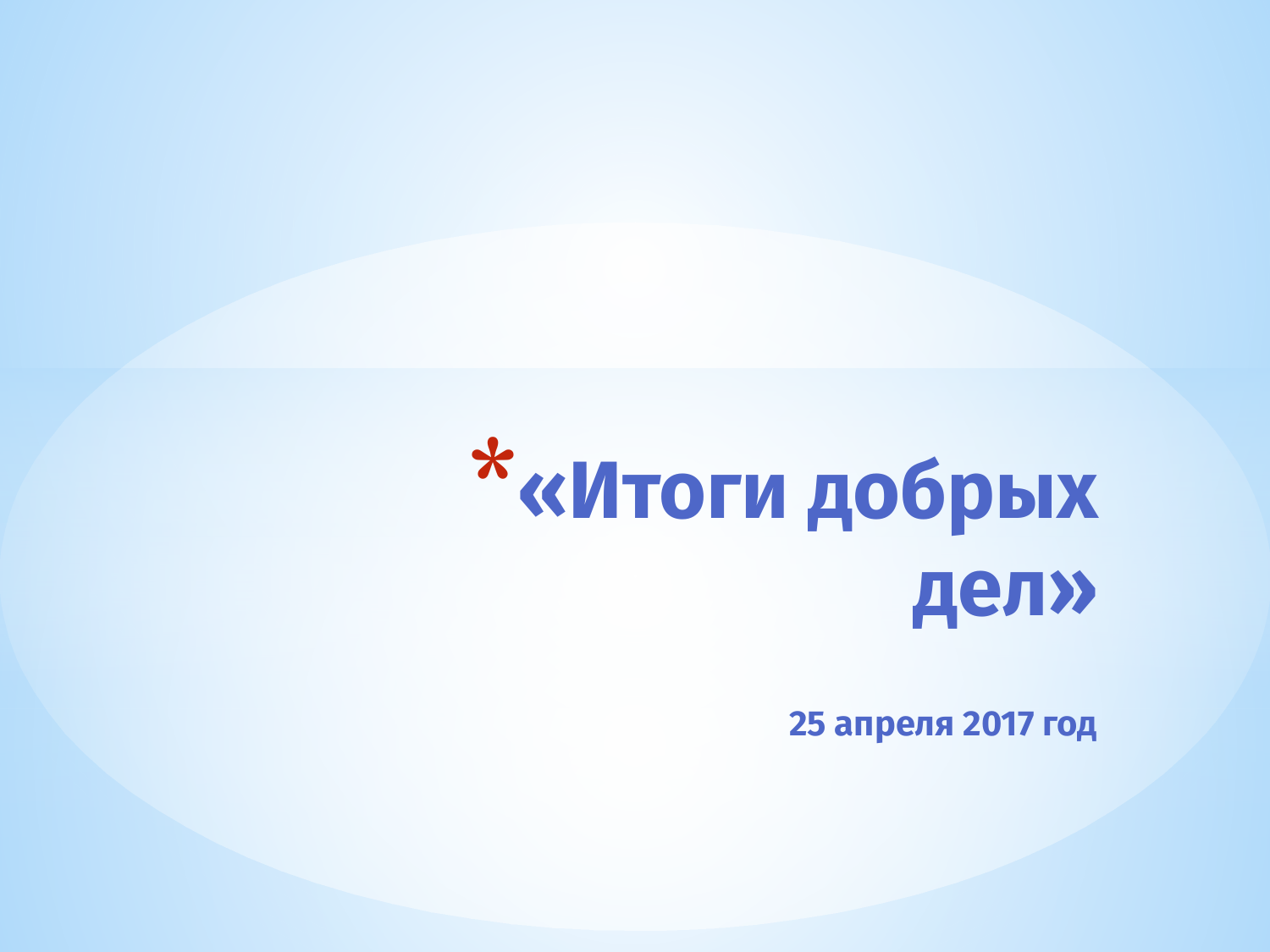

# «Итоги добрых дел»

25 апреля 2017 год